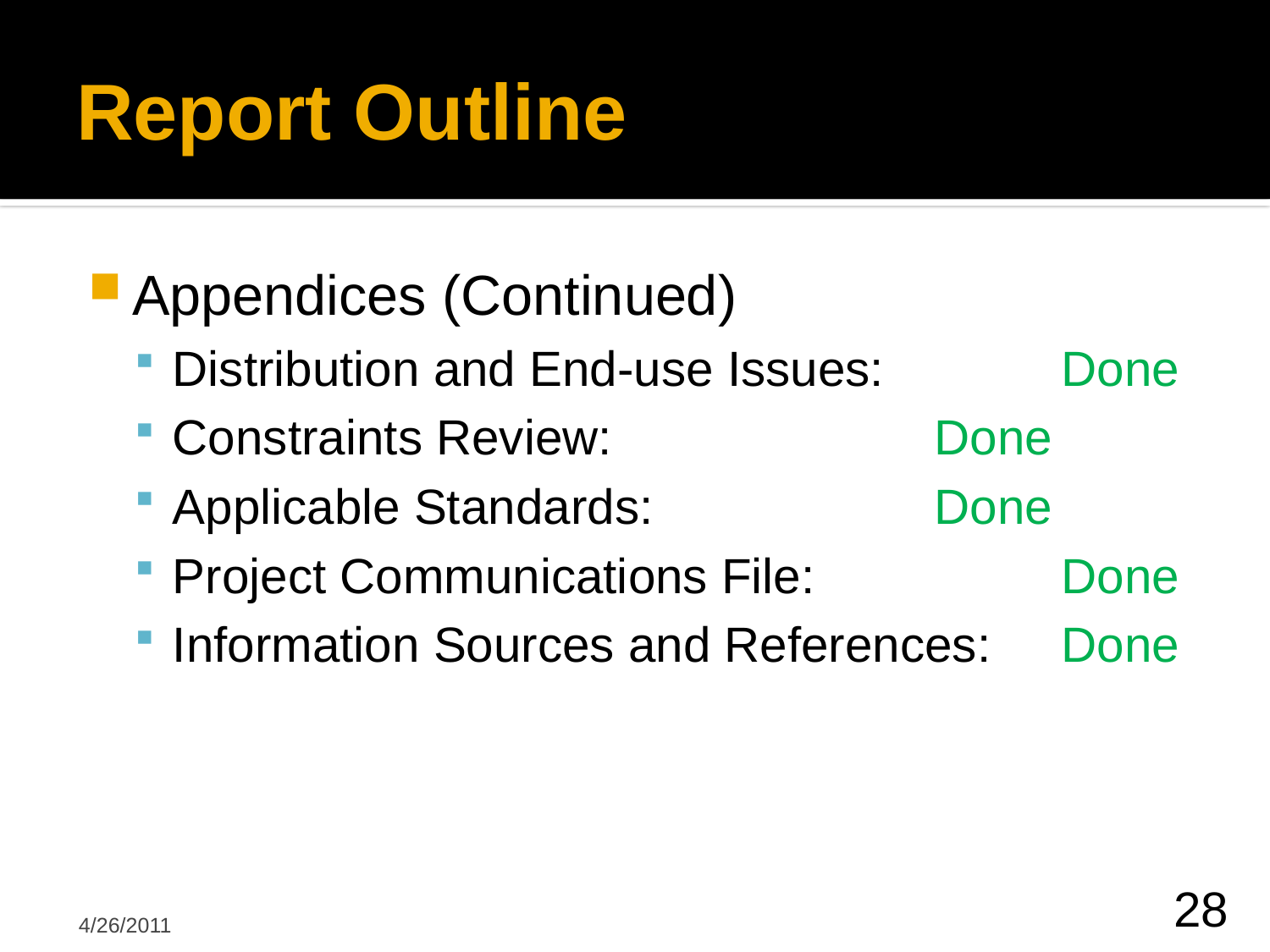

# Report Outline
Appendices (Continued)
Distribution and End-use Issues:		Done
Constraints Review: 			Done
Applicable Standards: 			Done
Project Communications File: 		Done
Information Sources and References:	Done
4/26/2011
28